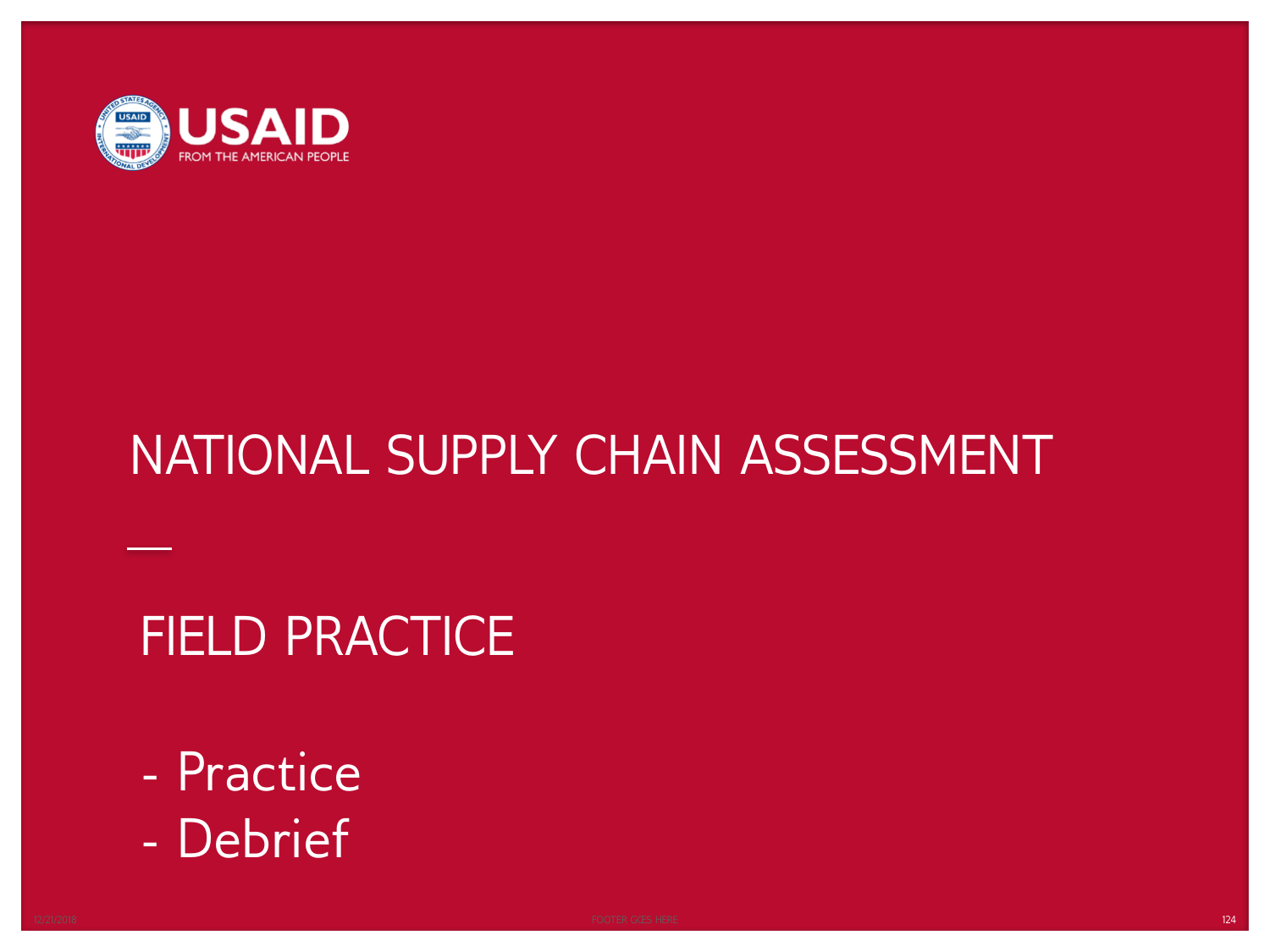

12/21/2018
FOOTER GOES HERE
# FIELD PRACTICE - Practice - Debrief
124